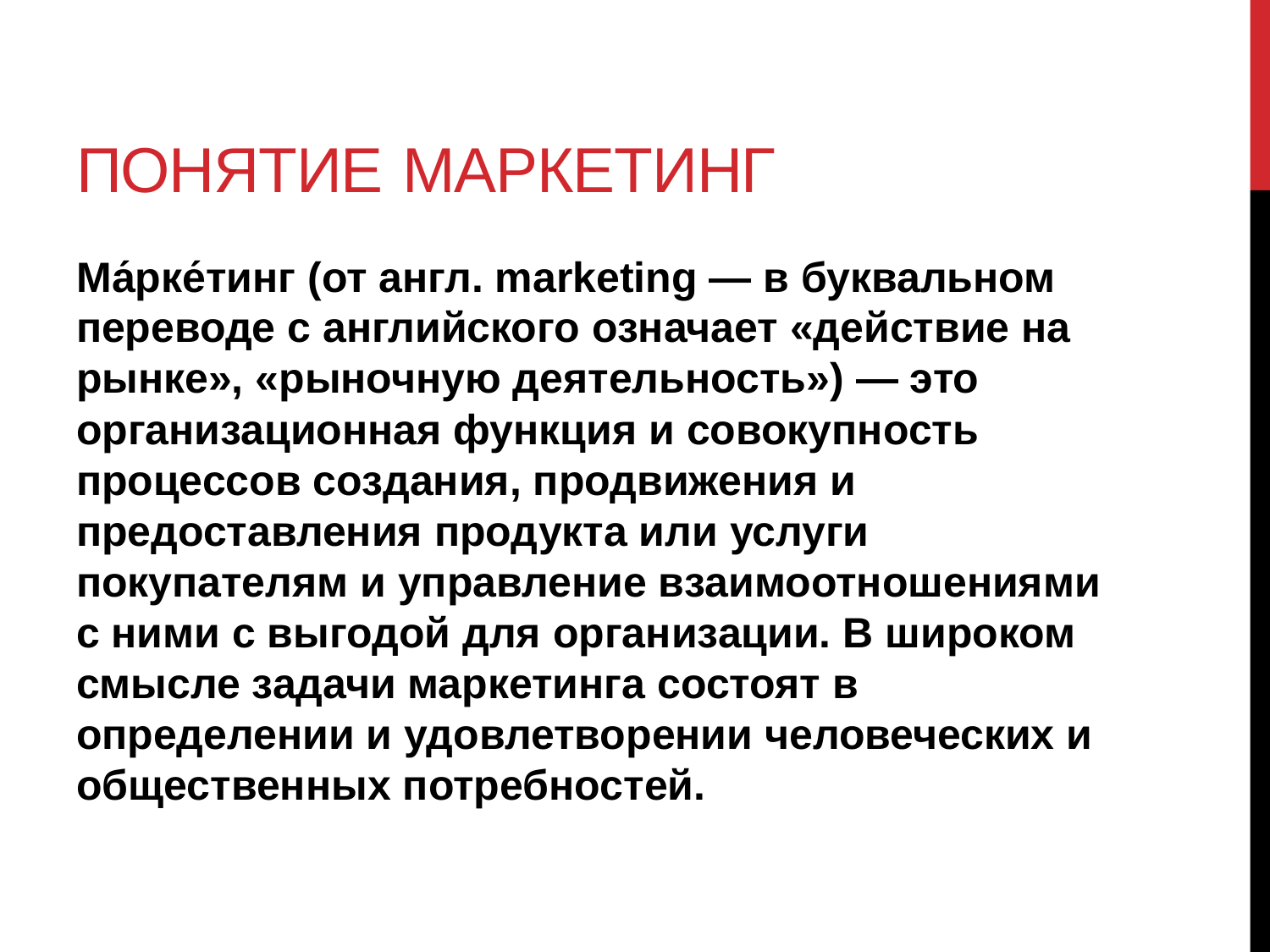

# Понятие маркетинг
Ма́рке́тинг (от англ. marketing — в буквальном переводе с английского означает «действие на рынке», «рыночную деятельность») — это организационная функция и совокупность процессов создания, продвижения и предоставления продукта или услуги покупателям и управление взаимоотношениями с ними с выгодой для организации. В широком смысле задачи маркетинга состоят в определении и удовлетворении человеческих и общественных потребностей.